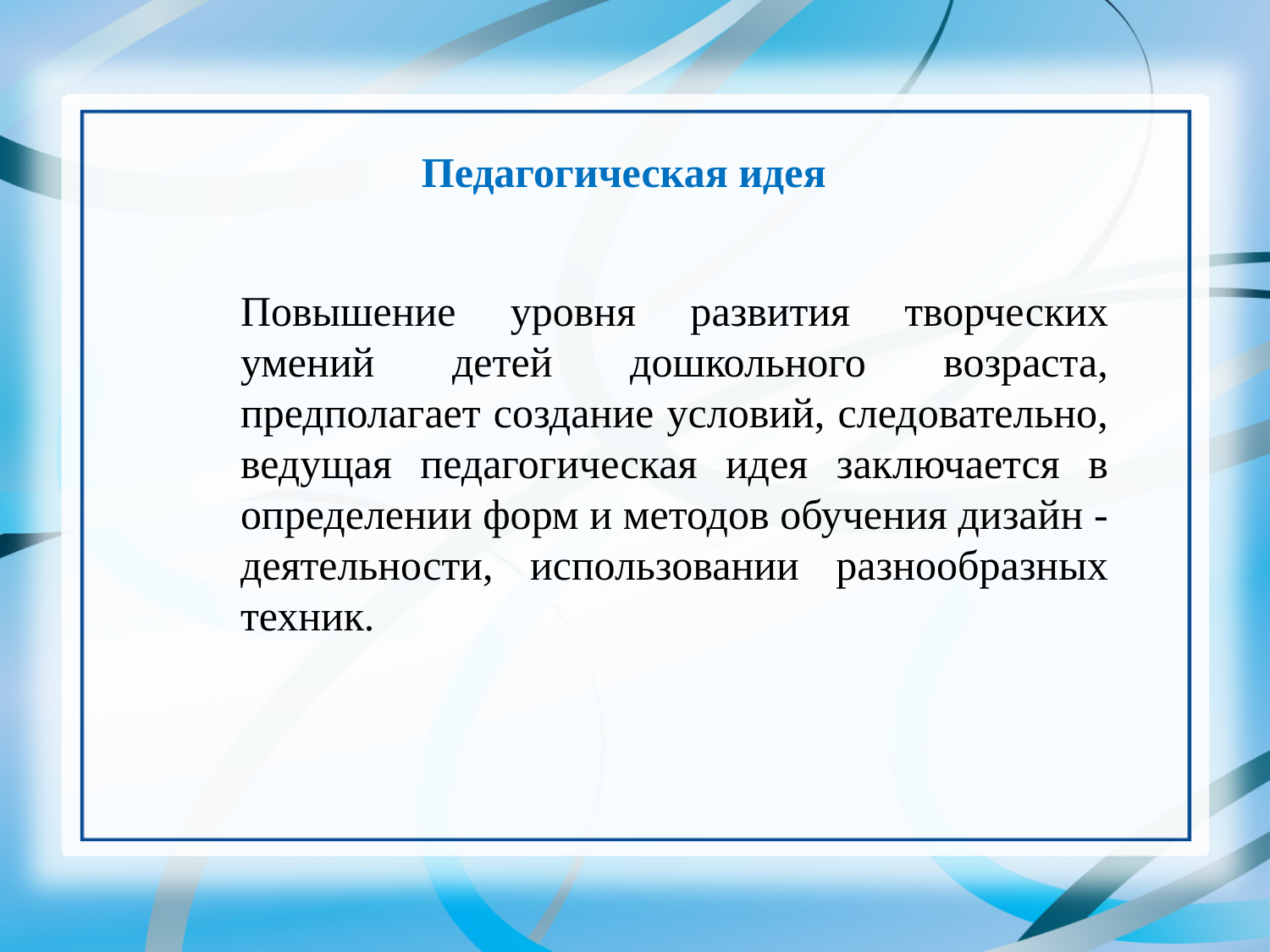

Педагогическая идея
Повышение уровня развития творческих умений детей дошкольного возраста, предполагает создание условий, следовательно, ведущая педагогическая идея заключается в определении форм и методов обучения дизайн - деятельности, использовании разнообразных техник.